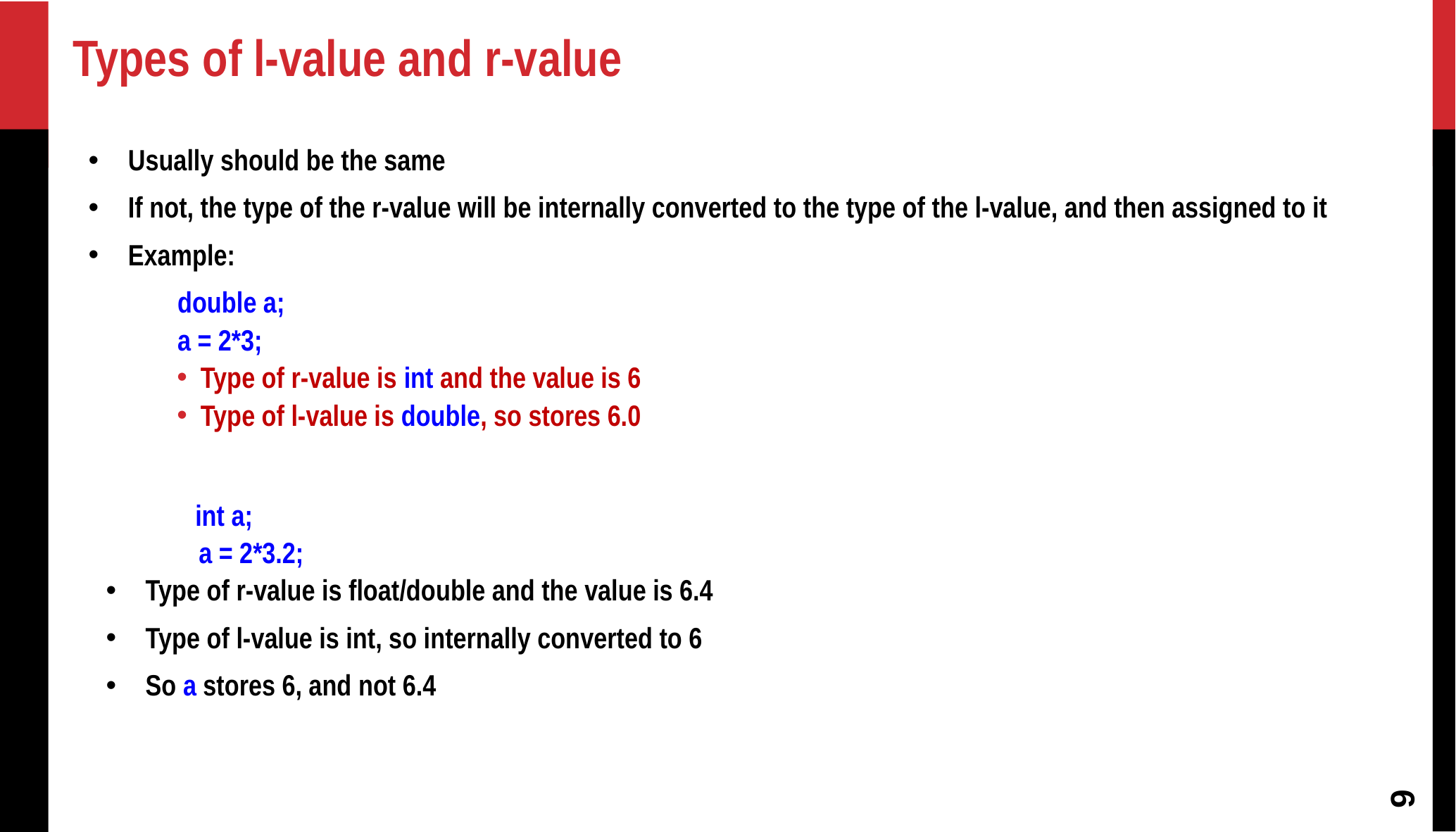

Types of l-value and r-value
Usually should be the same
If not, the type of the r-value will be internally converted to the type of the l-value, and then assigned to it
Example:
        double a;
        a = 2*3;
Type of r-value is int and the value is 6
Type of l-value is double, so stores 6.0
        int a;
	     a = 2*3.2;
Type of r-value is float/double and the value is 6.4
Type of l-value is int, so internally converted to 6
So a stores 6, and not 6.4
9